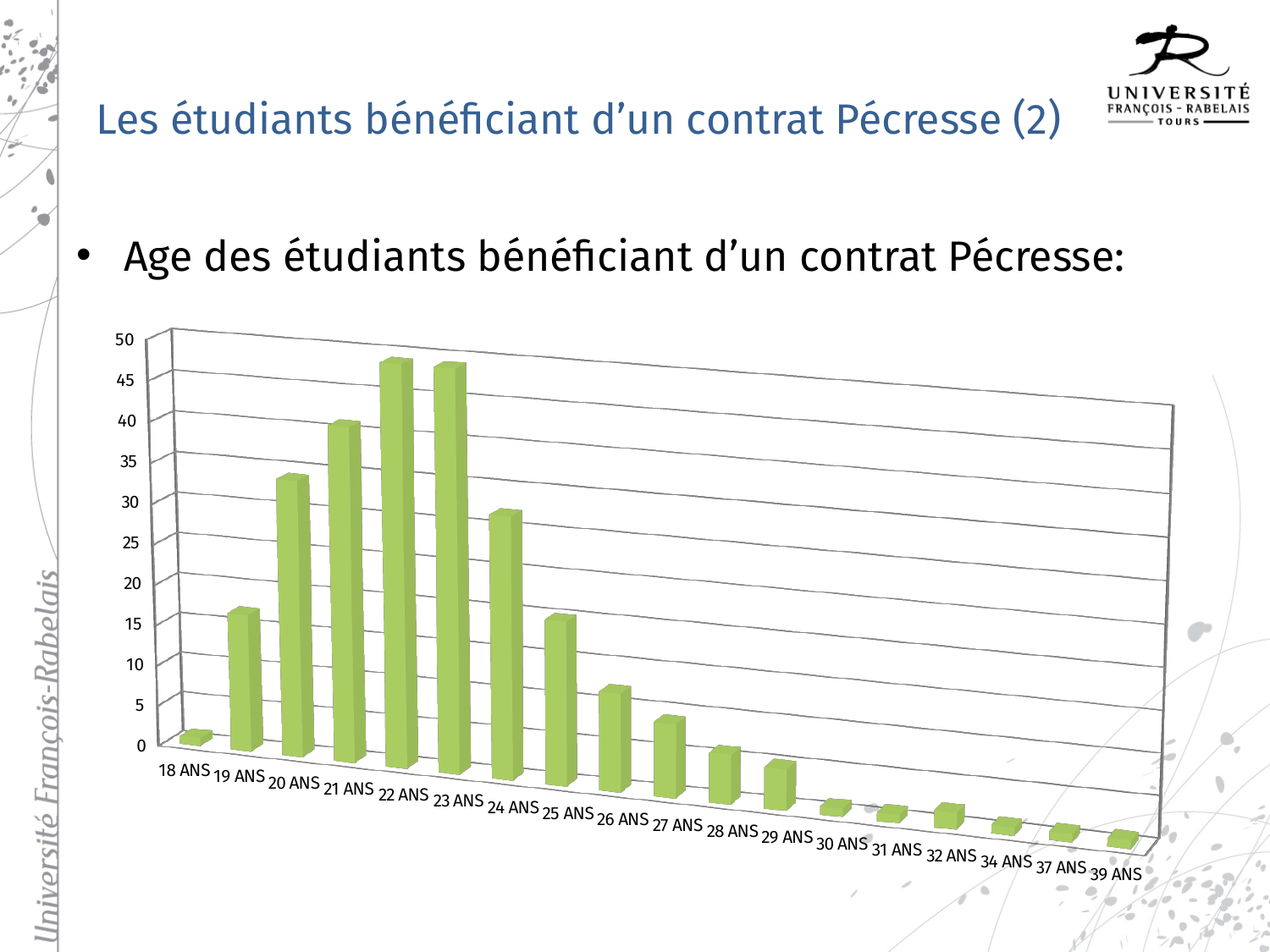

# Les étudiants bénéficiant d’un contrat Pécresse (2)
Age des étudiants bénéficiant d’un contrat Pécresse:

[unsupported chart]